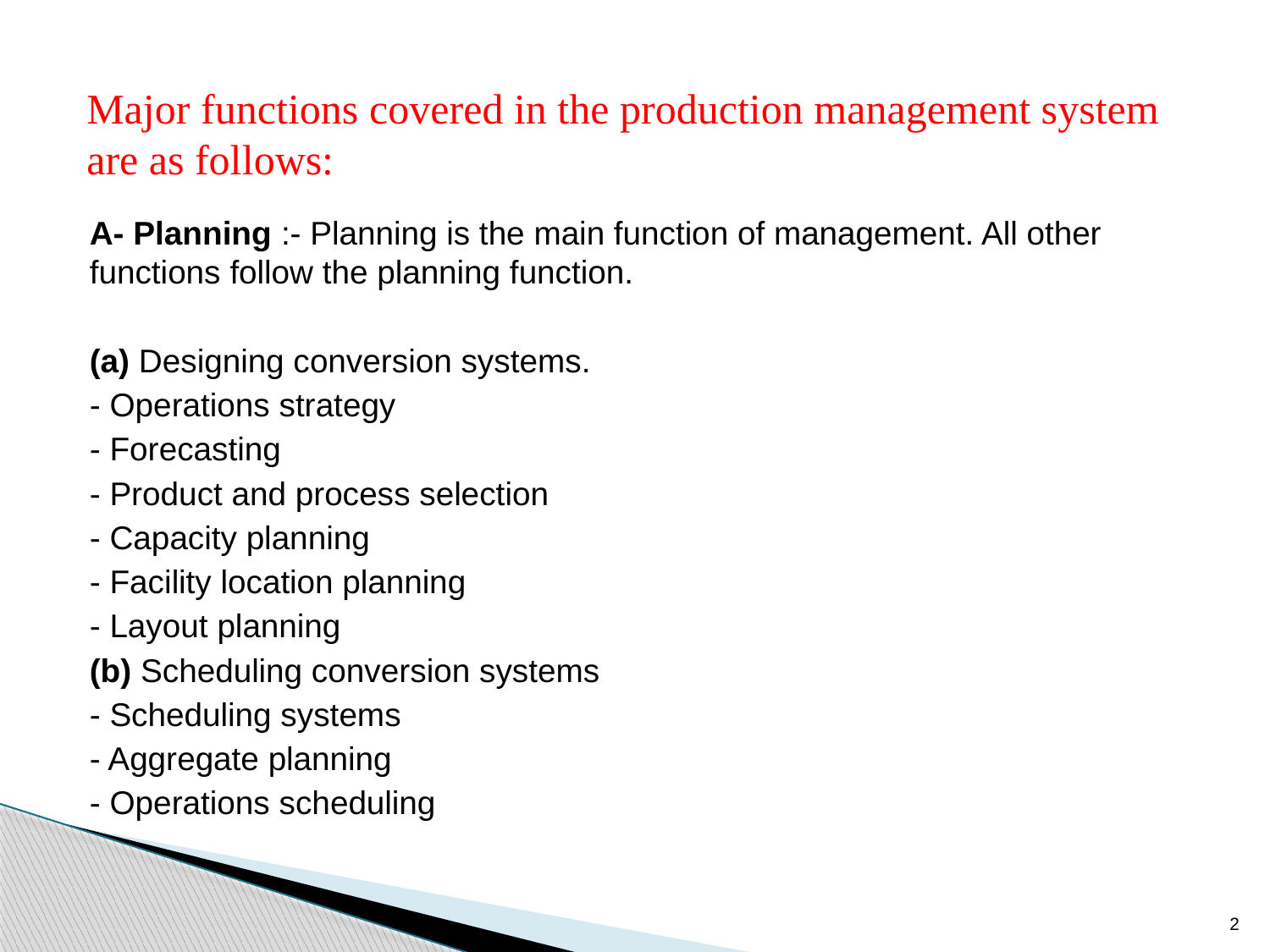

# Major functions covered in the production management system are as follows:
A- Planning :- Planning is the main function of management. All other functions follow the planning function.

(a) Designing conversion systems.
- Operations strategy
- Forecasting
- Product and process selection
- Capacity planning
- Facility location planning
- Layout planning
(b) Scheduling conversion systems
- Scheduling systems
- Aggregate planning
- Operations scheduling
2